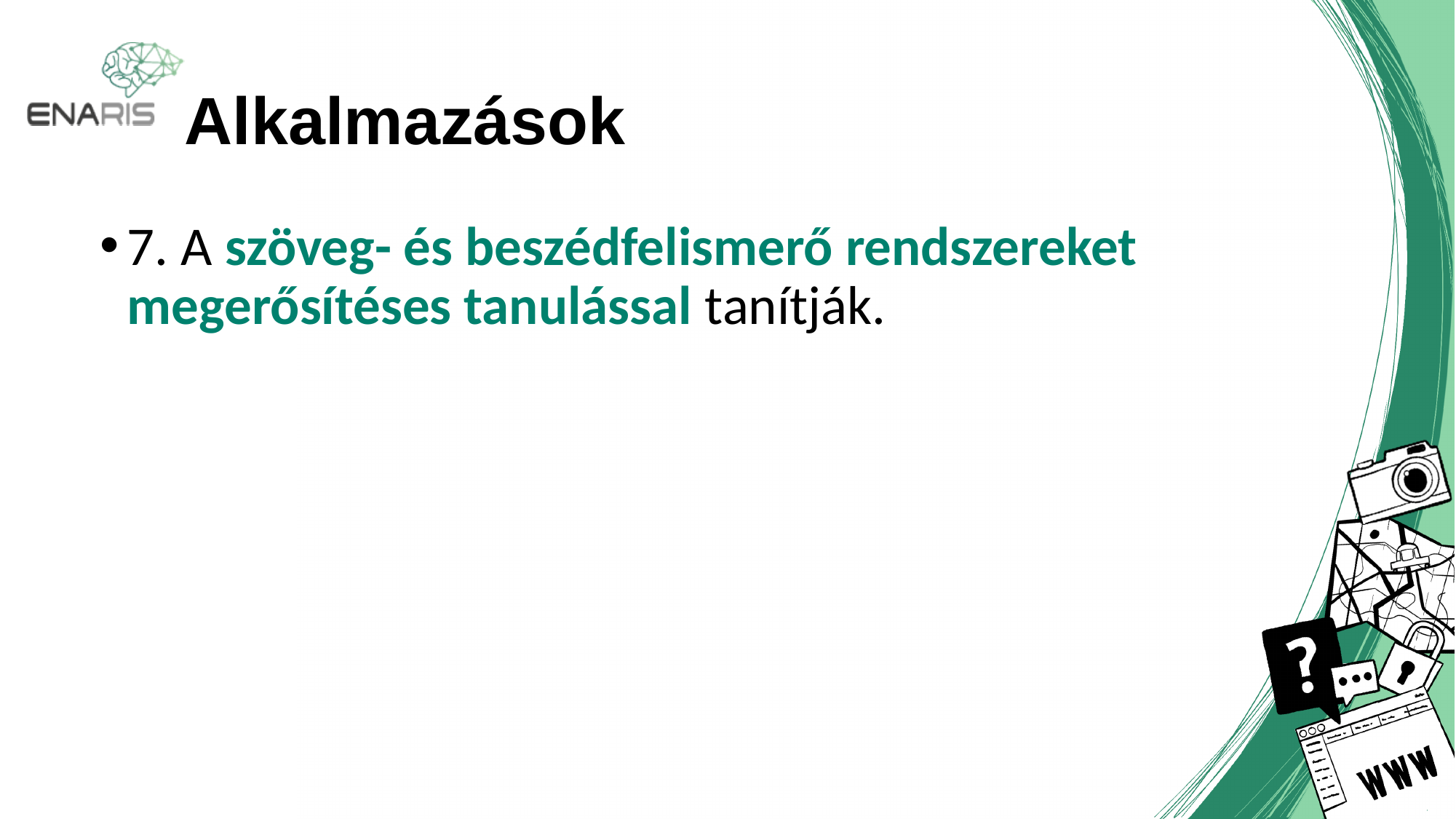

# Alkalmazások
7. A szöveg- és beszédfelismerő rendszereket megerősítéses tanulással tanítják.